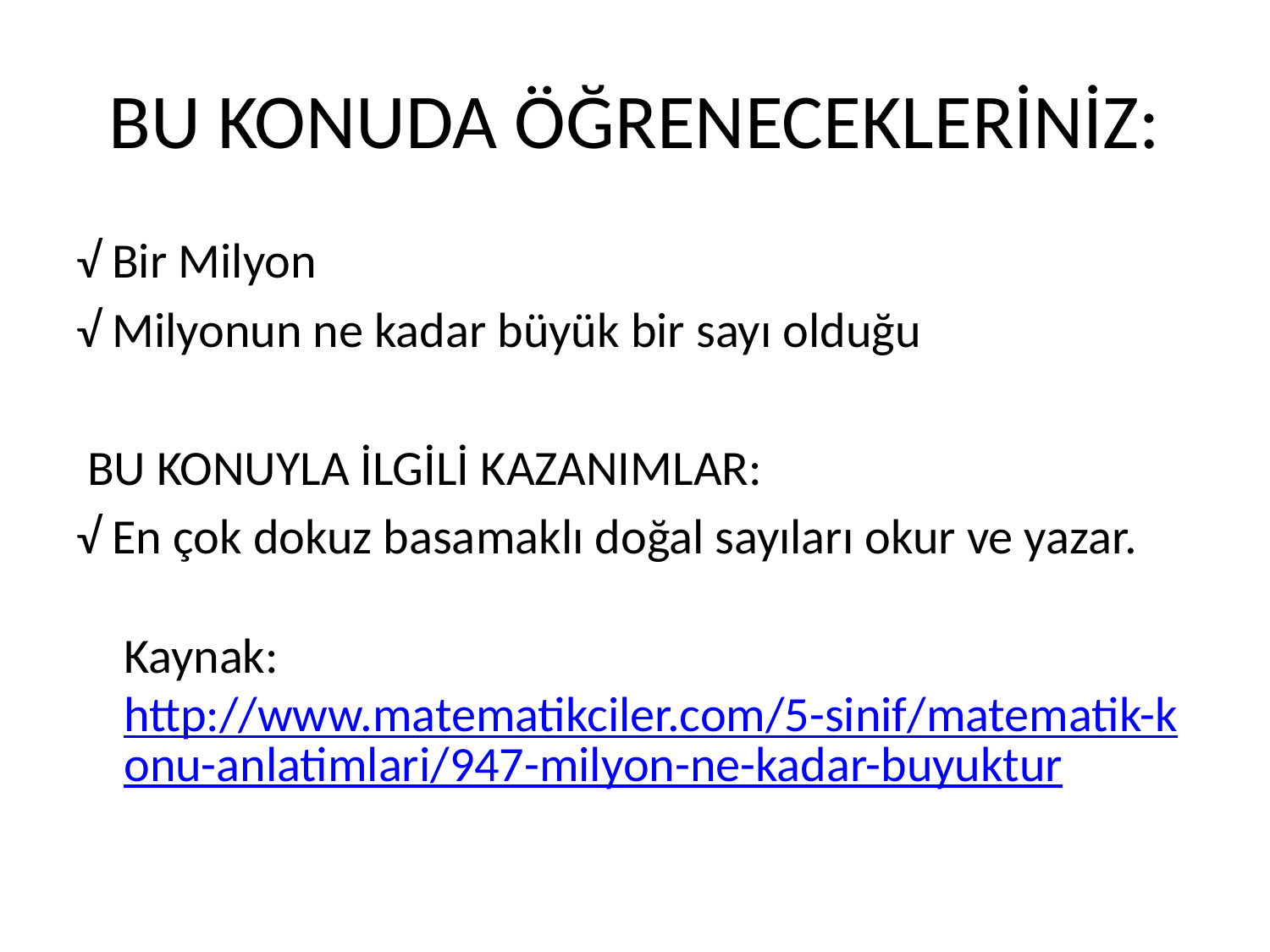

# BU KONUDA ÖĞRENECEKLERİNİZ:
√ Bir Milyon
√ Milyonun ne kadar büyük bir sayı olduğu

 BU KONUYLA İLGİLİ KAZANIMLAR:
√ En çok dokuz basamaklı doğal sayıları okur ve yazar.
Kaynak: http://www.matematikciler.com/5-sinif/matematik-konu-anlatimlari/947-milyon-ne-kadar-buyuktur